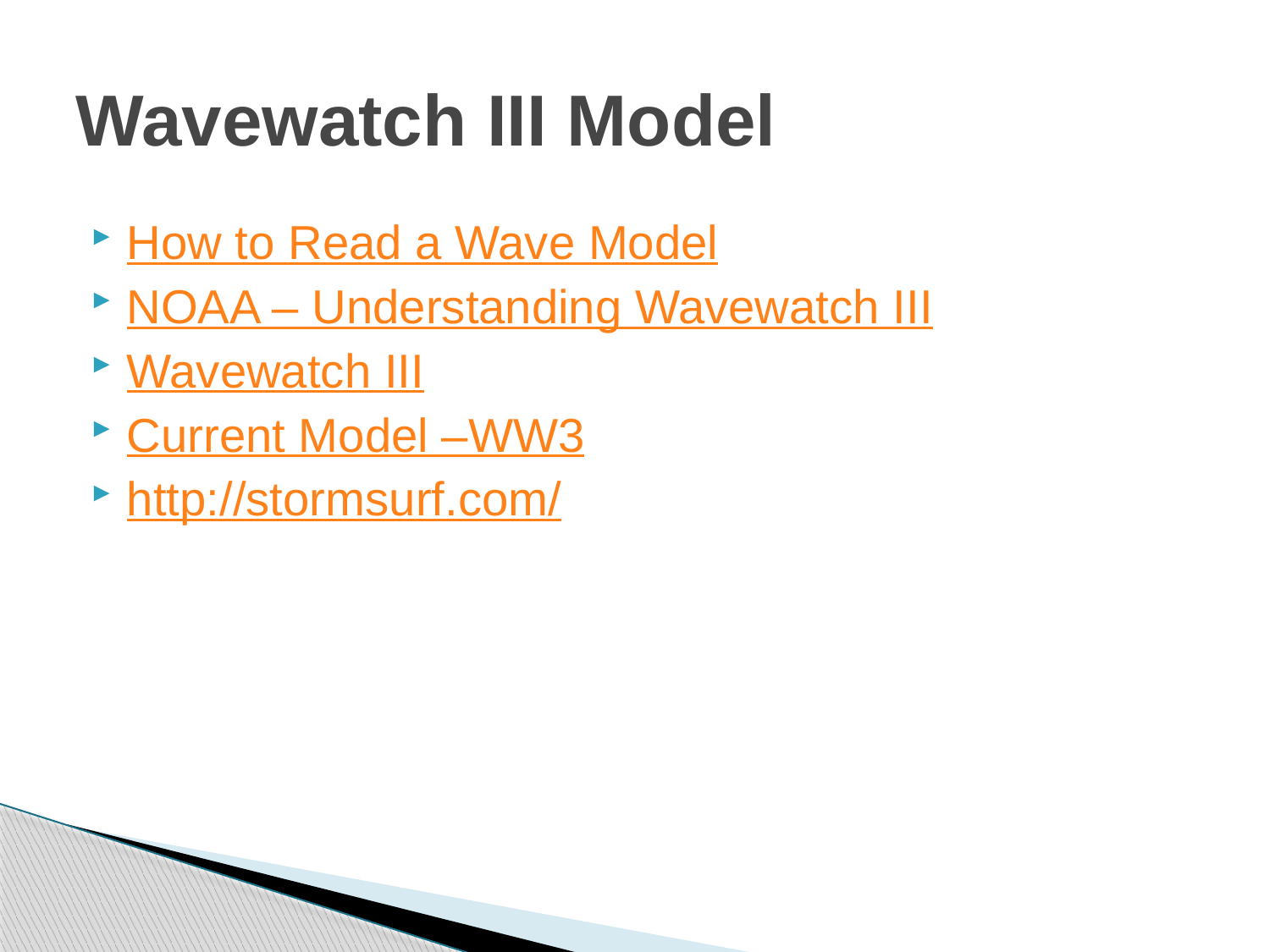

# Wavewatch III Model
How to Read a Wave Model
NOAA – Understanding Wavewatch III
Wavewatch III
Current Model –WW3
http://stormsurf.com/